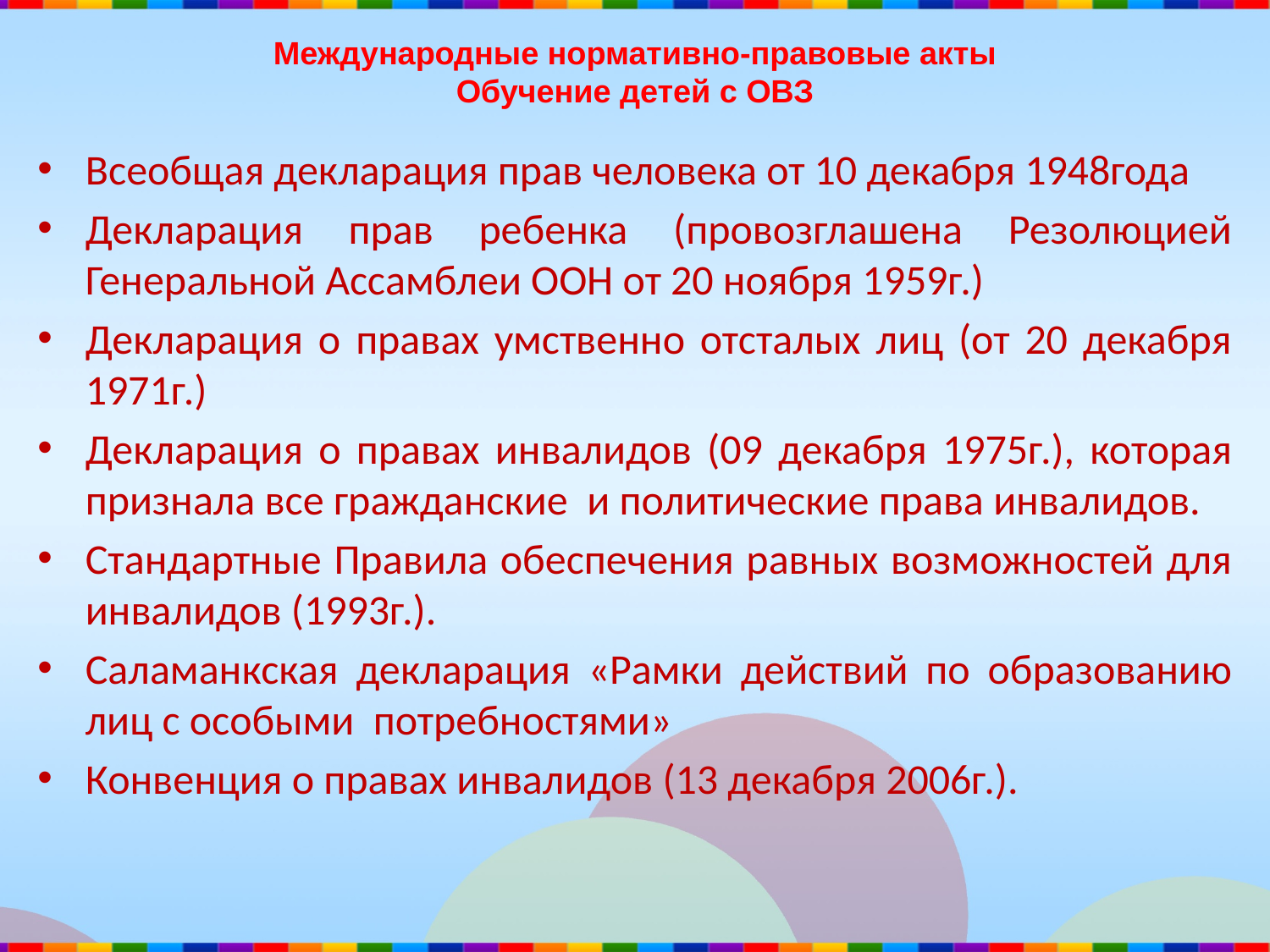

# Международные нормативно-правовые акты Обучение детей с ОВЗ
Всеобщая декларация прав человека от 10 декабря 1948года
Декларация прав ребенка (провозглашена Резолюцией Генеральной Ассамблеи ООН от 20 ноября 1959г.)
Декларация о правах умственно отсталых лиц (от 20 декабря 1971г.)
Декларация о правах инвалидов (09 декабря 1975г.), которая признала все гражданские  и политические права инвалидов.
Стандартные Правила обеспечения равных возможностей для инвалидов (1993г.).
Саламанкская декларация «Рамки действий по образованию лиц с особыми  потребностями»
Конвенция о правах инвалидов (13 декабря 2006г.).